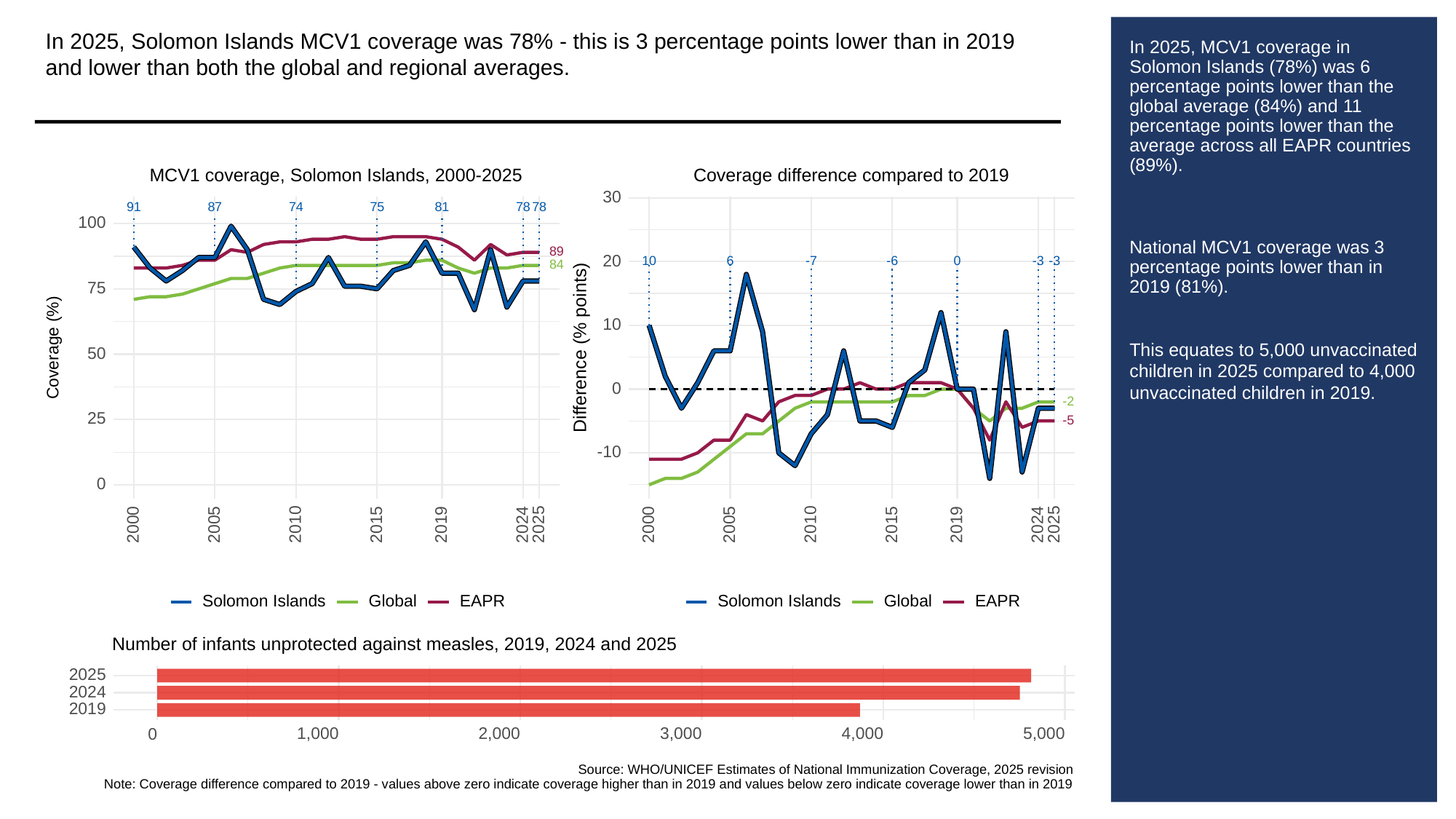

In 2025, Solomon Islands MCV1 coverage was 78% - this is 3 percentage points lower than in 2019 and lower than both the global and regional averages.
# In 2025, MCV1 coverage in Solomon Islands (78%) was 6 percentage points lower than the global average (84%) and 11 percentage points lower than the average across all EAPR countries (89%).

National MCV1 coverage was 3 percentage points lower than in 2019 (81%).

This equates to 5,000 unvaccinated children in 2025 compared to 4,000 unvaccinated children in 2019.

MCV1 coverage, Solomon Islands, 2000-2025
Coverage difference compared to 2019
30

91
87
81
78
78
75
74
100

89
20

-3
-3
10
6
-6
0
-7

84

75

10

Difference (% points)
Coverage (%)
50

0

-2
25
-5

-10

0

2000
2005
2010
2015
2019
2024
2025
2000
2005
2010
2015
2019
2024
2025
Solomon Islands
Global
Solomon Islands
Global
EAPR
EAPR

Number of infants unprotected against measles, 2019, 2024 and 2025

2025

2024

2019

1,000
2,000
3,000
4,000
5,000
0
Source: WHO/UNICEF Estimates of National Immunization Coverage, 2025 revision
Note: Coverage difference compared to 2019 - values above zero indicate coverage higher than in 2019 and values below zero indicate coverage lower than in 2019